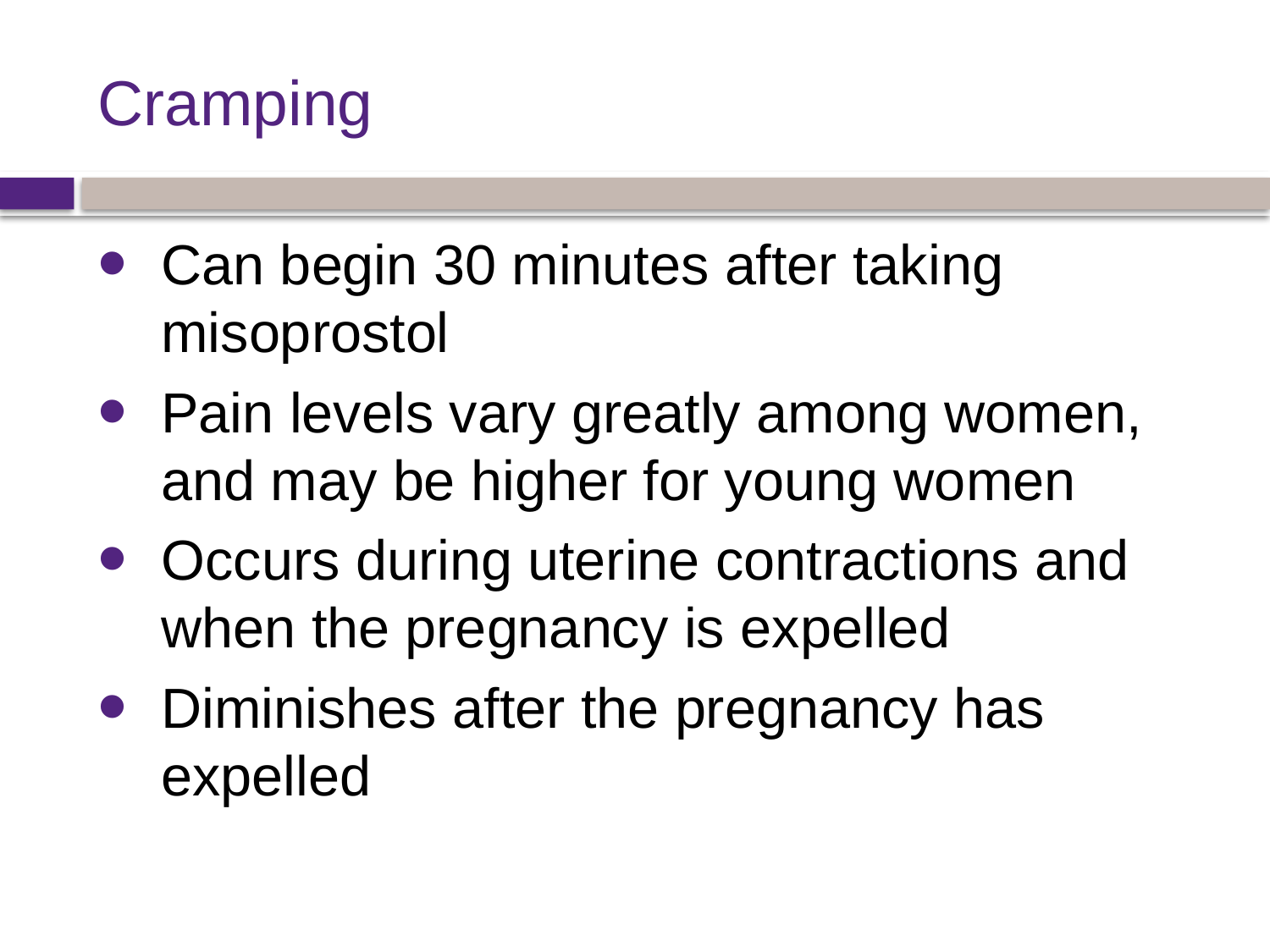

# Cramping
Can begin 30 minutes after taking misoprostol
Pain levels vary greatly among women, and may be higher for young women
Occurs during uterine contractions and when the pregnancy is expelled
Diminishes after the pregnancy has expelled